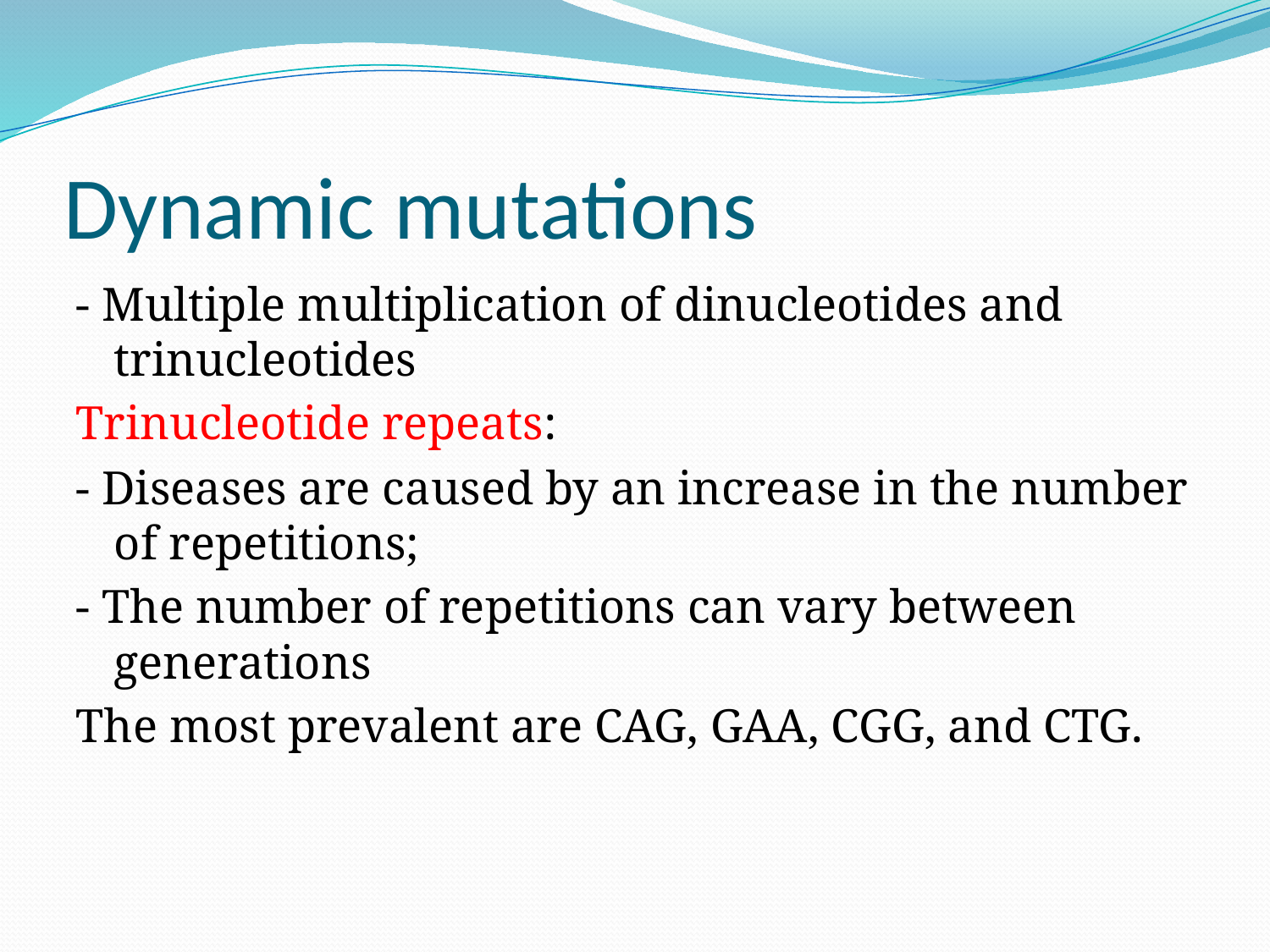

# Dynamic mutations
- Multiple multiplication of dinucleotides and trinucleotides
Trinucleotide repeats:
- Diseases are caused by an increase in the number of repetitions;
- The number of repetitions can vary between generations
The most prevalent are CAG, GAA, CGG, and CTG.